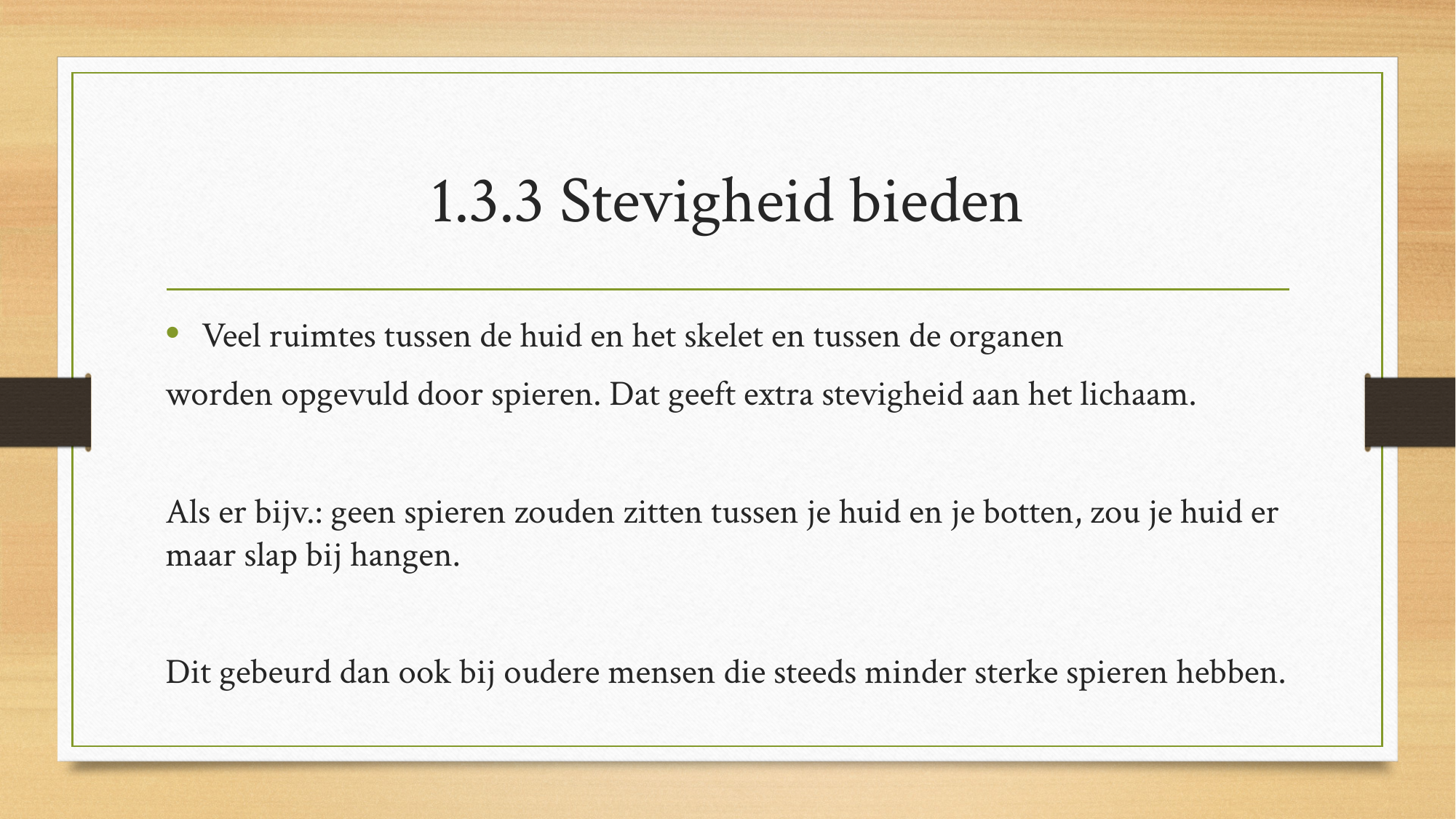

# 1.3.3 Stevigheid bieden
Veel ruimtes tussen de huid en het skelet en tussen de organen
worden opgevuld door spieren. Dat geeft extra stevigheid aan het lichaam.

Als er bijv.: geen spieren zouden zitten tussen je huid en je botten, zou je huid er maar slap bij hangen.

Dit gebeurd dan ook bij oudere mensen die steeds minder sterke spieren hebben.